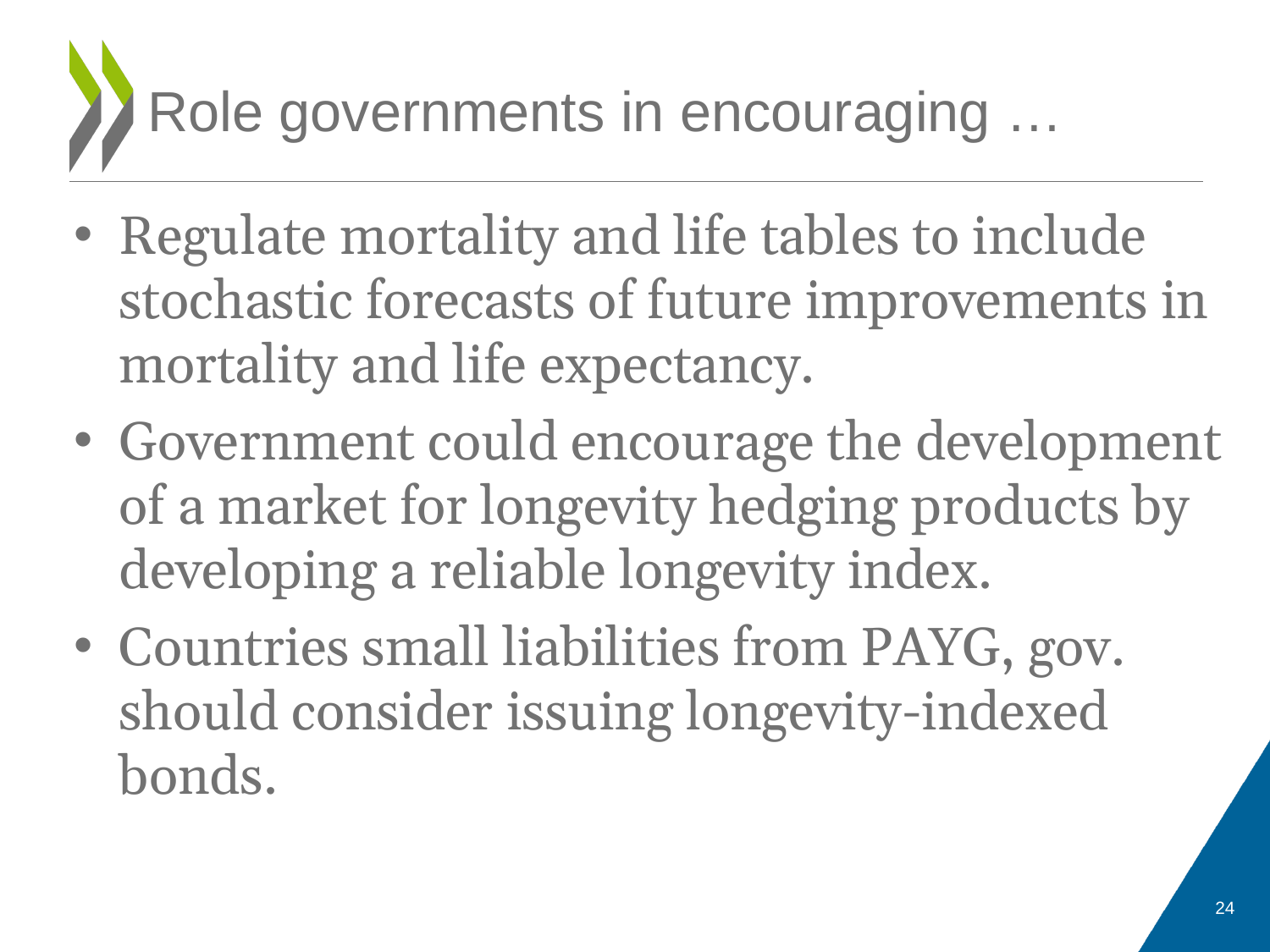

# Role governments in encouraging …
Regulate mortality and life tables to include stochastic forecasts of future improvements in mortality and life expectancy.
Government could encourage the development of a market for longevity hedging products by developing a reliable longevity index.
Countries small liabilities from PAYG, gov. should consider issuing longevity-indexed bonds.
24